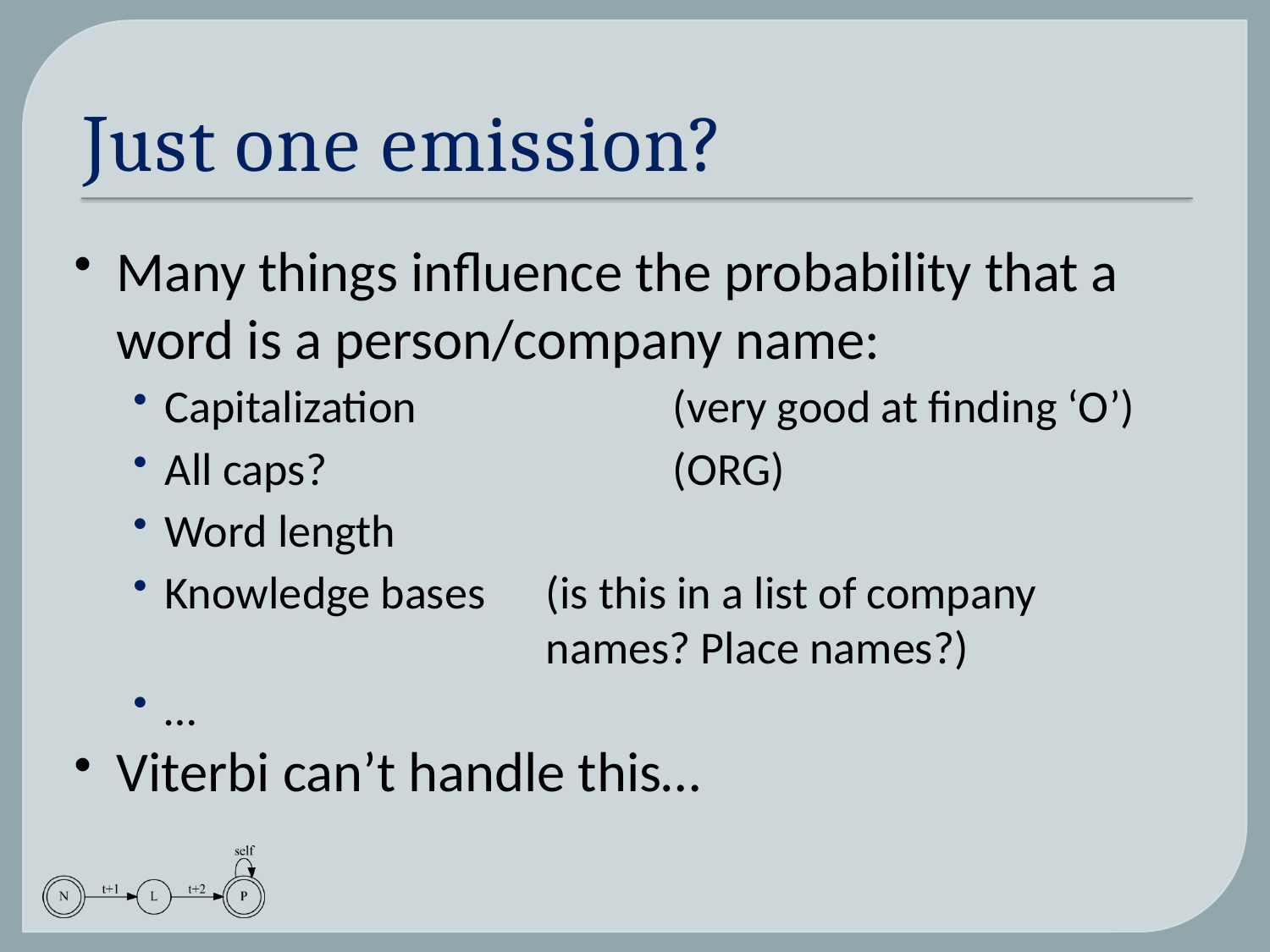

# Just one emission?
Many things influence the probability that a word is a person/company name:
Capitalization 		(very good at finding ‘O’)
All caps?	 		(ORG)
Word length
Knowledge bases 	(is this in a list of company					names? Place names?)
…
Viterbi can’t handle this…